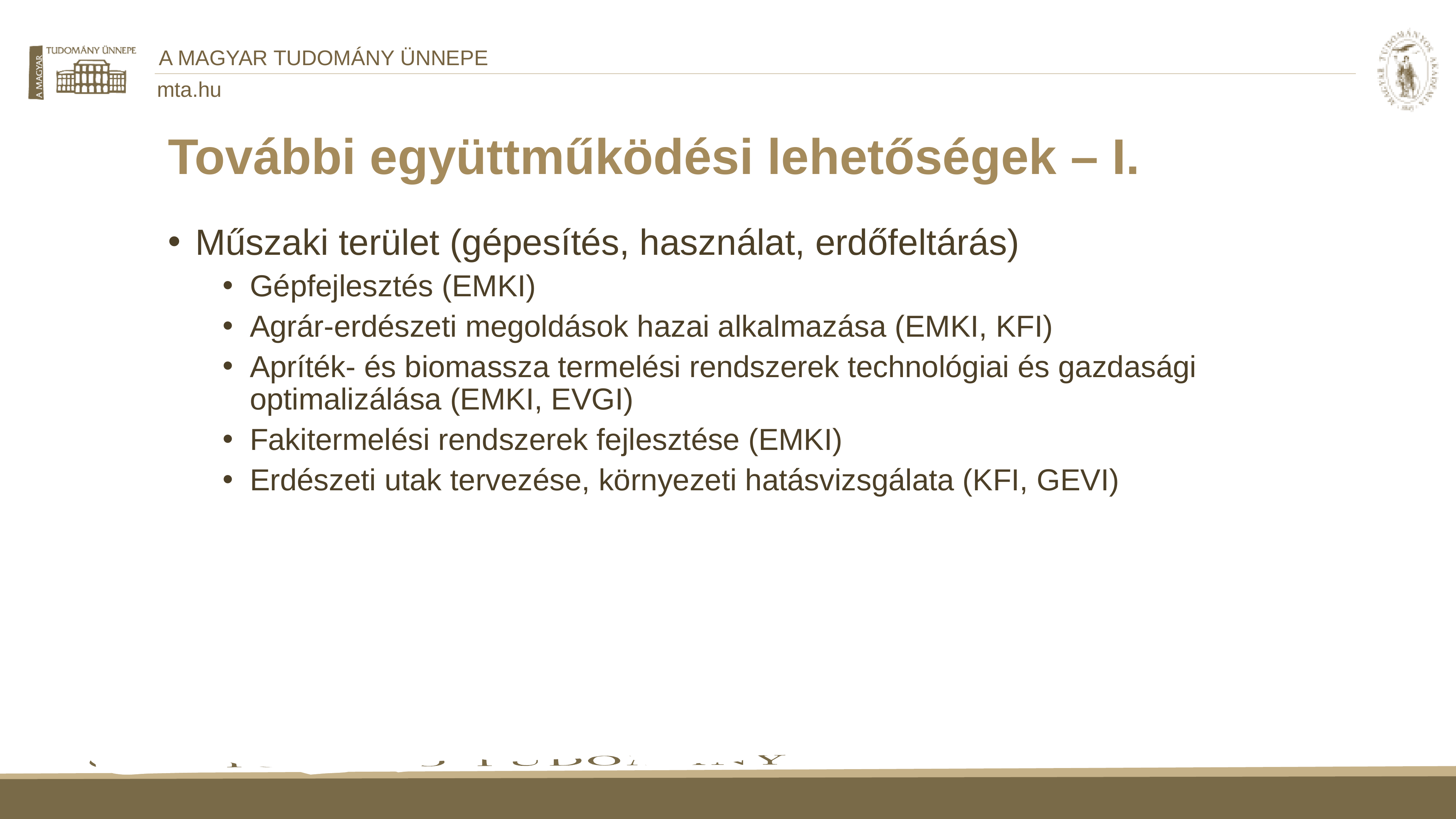

# További együttműködési lehetőségek – I.
Műszaki terület (gépesítés, használat, erdőfeltárás)
Gépfejlesztés (EMKI)
Agrár-erdészeti megoldások hazai alkalmazása (EMKI, KFI)
Apríték- és biomassza termelési rendszerek technológiai és gazdasági optimalizálása (EMKI, EVGI)
Fakitermelési rendszerek fejlesztése (EMKI)
Erdészeti utak tervezése, környezeti hatásvizsgálata (KFI, GEVI)